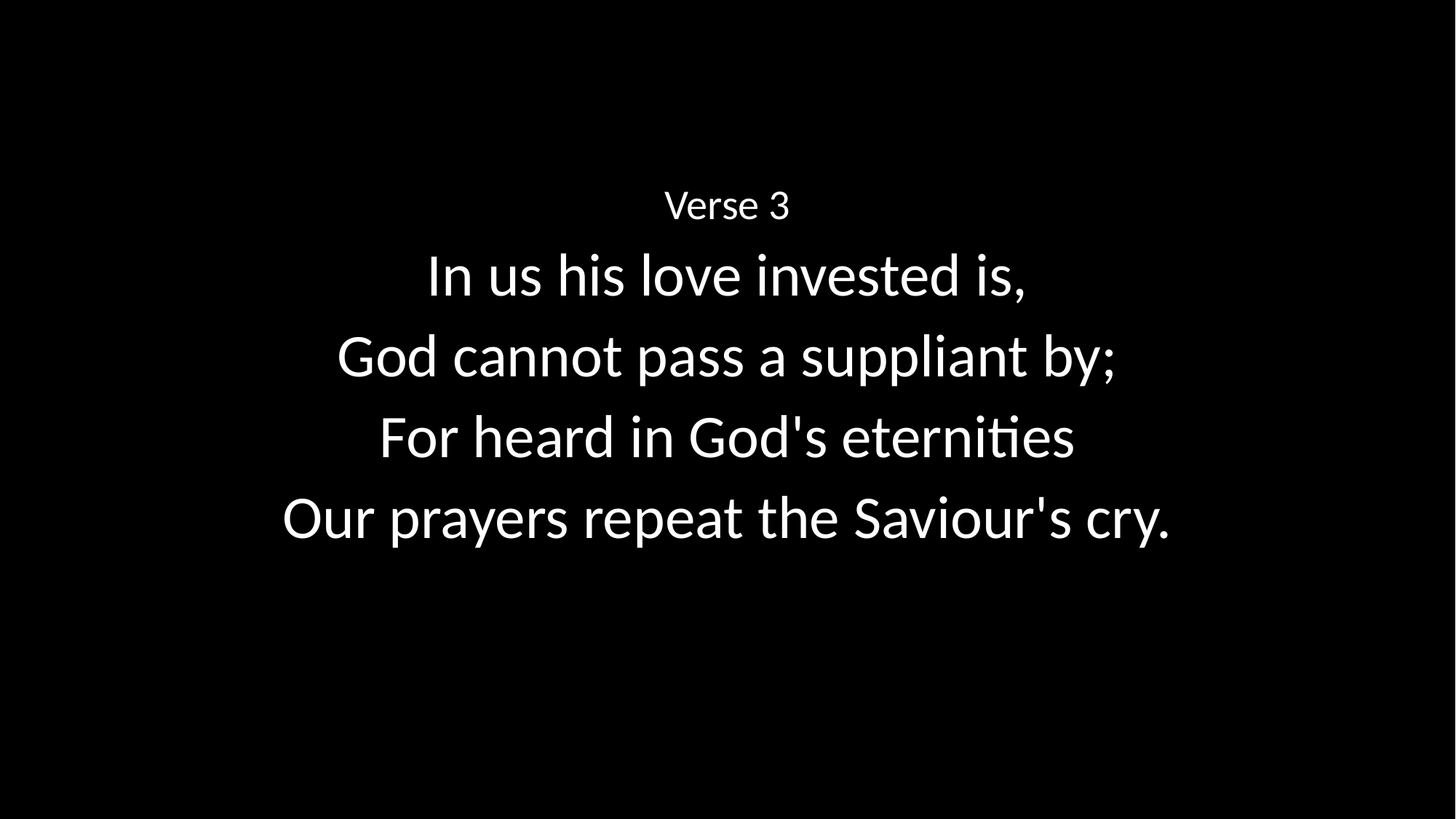

Verse 3
In us his love invested is,
God cannot pass a suppliant by;
For heard in God's eternities
Our prayers repeat the Saviour's cry.